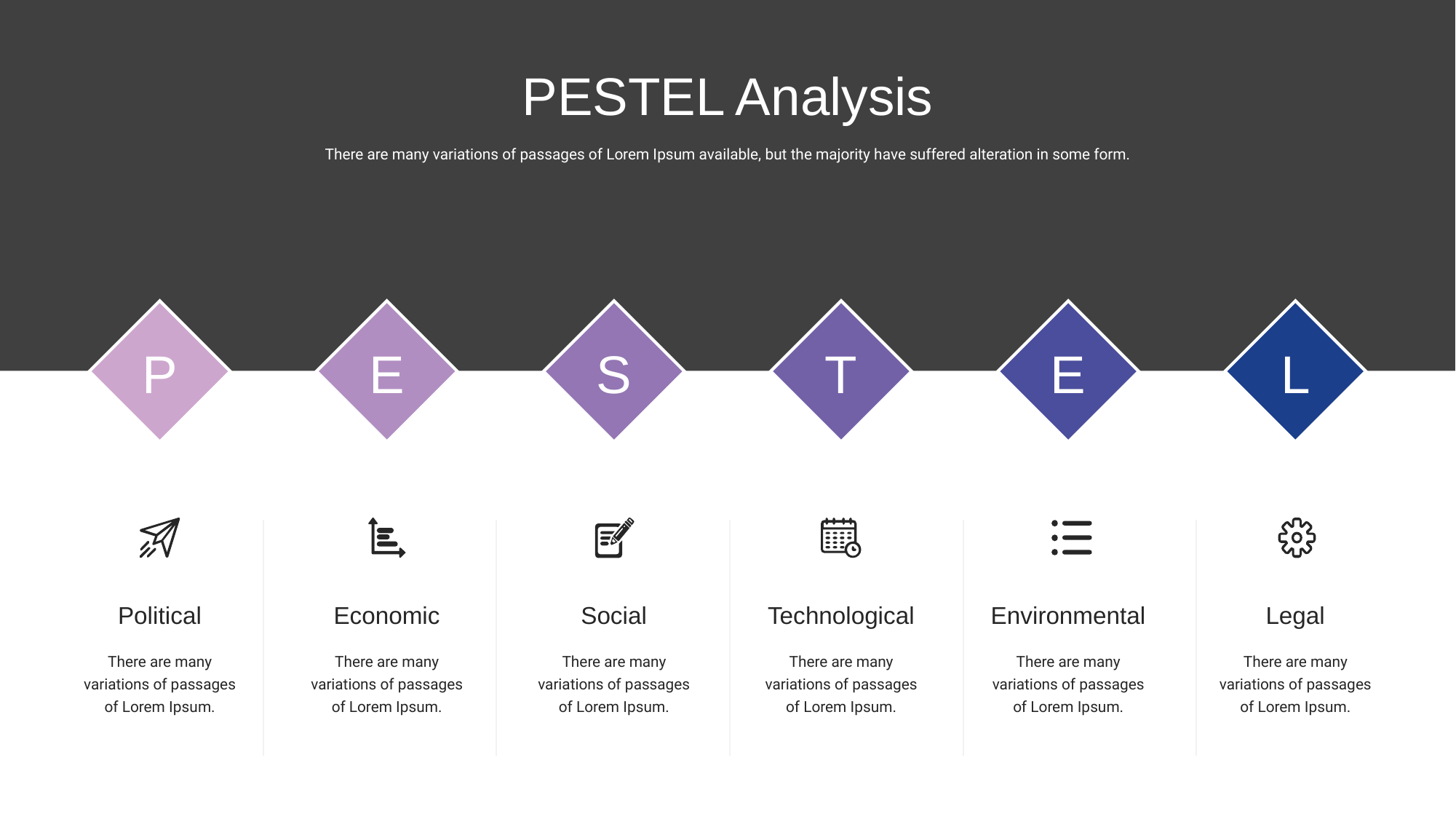

PESTEL Analysis
There are many variations of passages of Lorem Ipsum available, but the majority have suffered alteration in some form.

P
E
S
T
E
L

Political
Economic
Social
Technological
Environmental
Legal
There are many variations of passages of Lorem Ipsum.
There are many variations of passages of Lorem Ipsum.
There are many variations of passages of Lorem Ipsum.
There are many variations of passages of Lorem Ipsum.
There are many variations of passages of Lorem Ipsum.
There are many variations of passages of Lorem Ipsum.